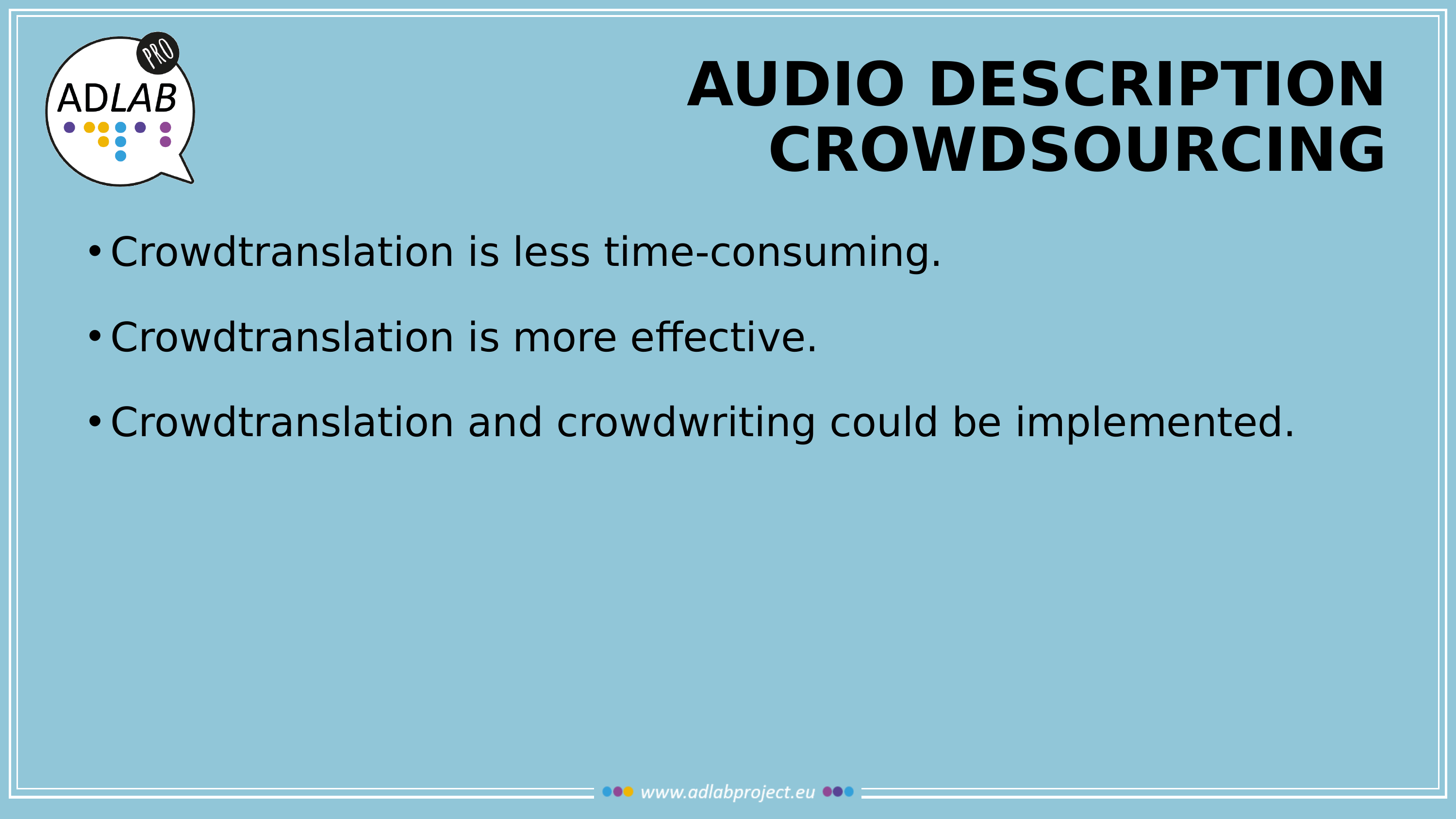

# AUDIO DESCRIPTION Crowdsourcing
Crowdtranslation is less time-consuming.
Crowdtranslation is more effective.
Crowdtranslation and crowdwriting could be implemented.